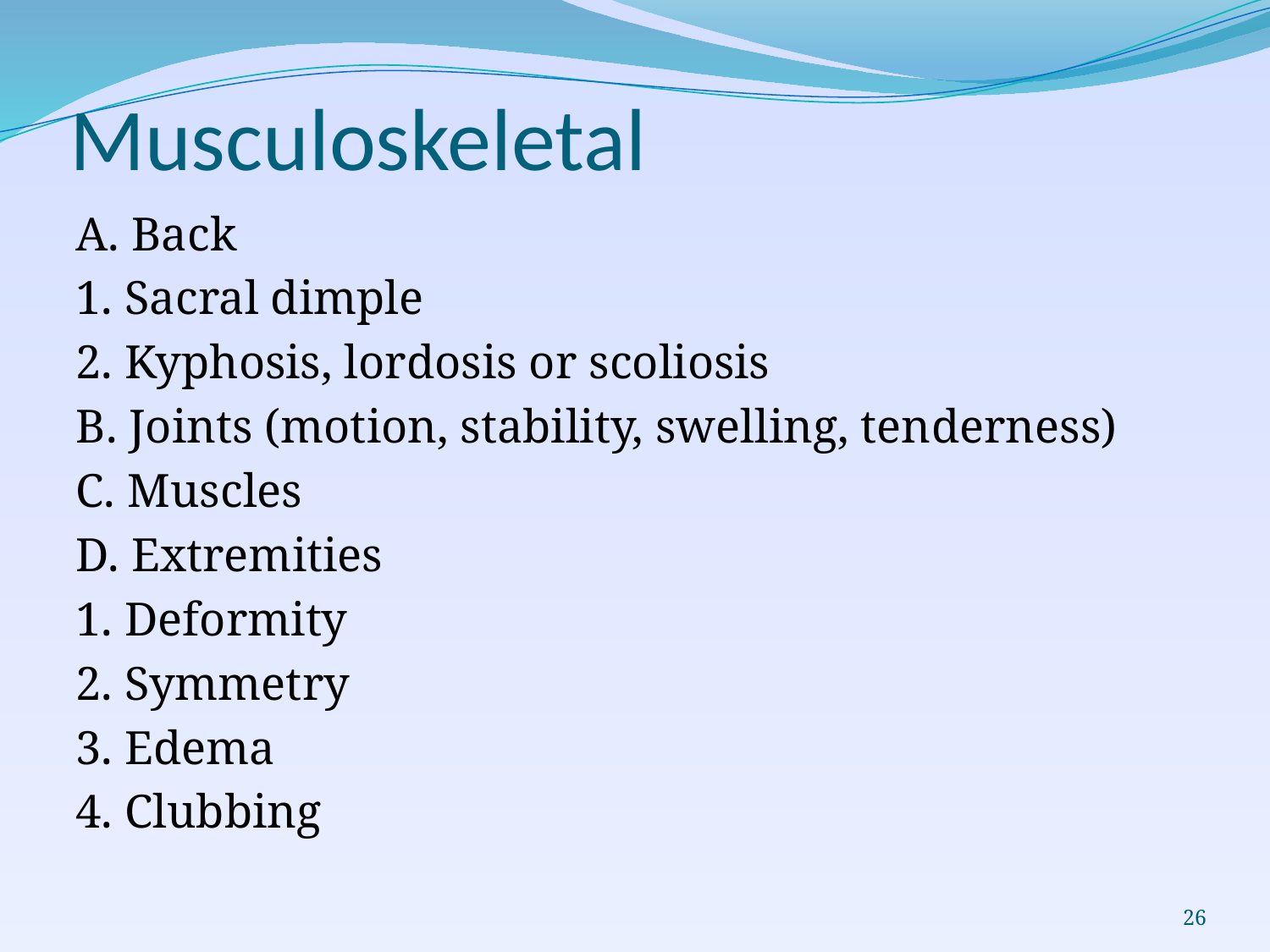

# Musculoskeletal
A. Back
1. Sacral dimple
2. Kyphosis, lordosis or scoliosis
B. Joints (motion, stability, swelling, tenderness)
C. Muscles
D. Extremities
1. Deformity
2. Symmetry
3. Edema
4. Clubbing
26